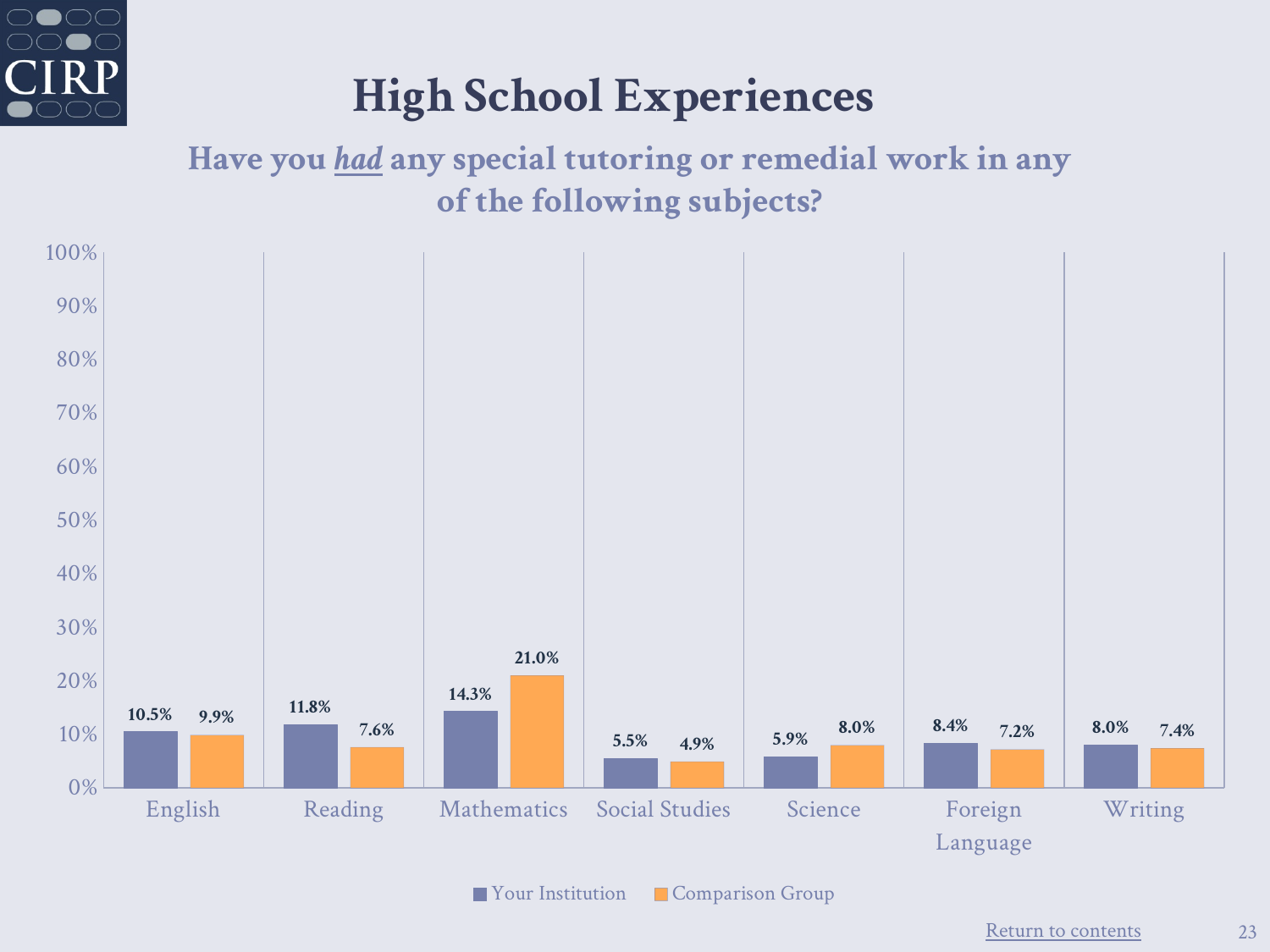

# High School Experiences
Have you had any special tutoring or remedial work in any of the following subjects?

### Chart

| Category | Your Institution | Comparison Group |
|---|---|---|
| English | 0.105 | 0.099 |
| Reading | 0.118 | 0.076 |
| Mathematics | 0.143 | 0.21 |
| Social Studies | 0.055 | 0.049 |
| Science | 0.059 | 0.08 |
| Foreign Language | 0.084 | 0.072 |
| Writing | 0.08 | 0.074 |
23